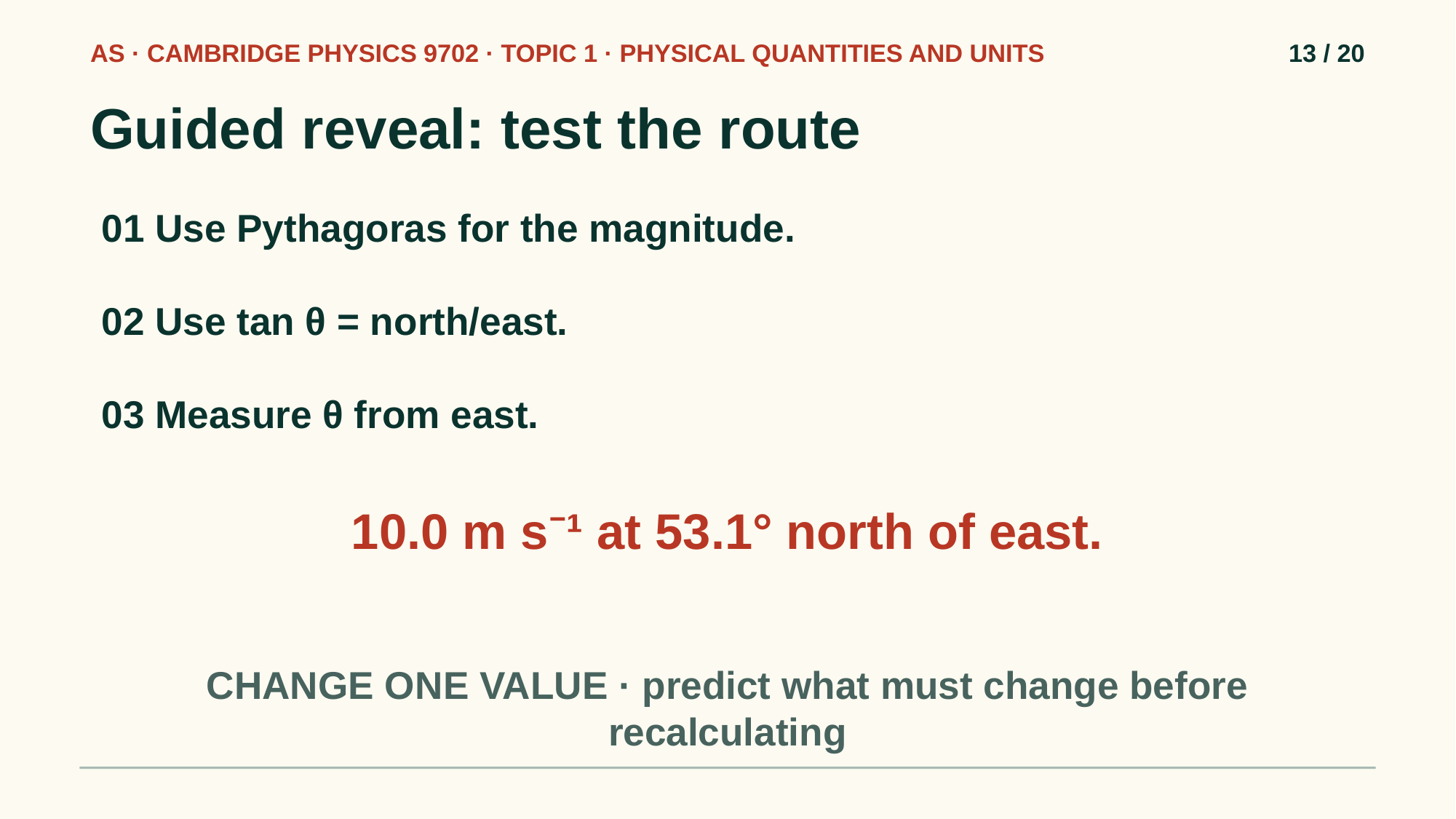

AS · CAMBRIDGE PHYSICS 9702 · TOPIC 1 · PHYSICAL QUANTITIES AND UNITS
13 / 20
Guided reveal: test the route
01 Use Pythagoras for the magnitude.
02 Use tan θ = north/east.
03 Measure θ from east.
10.0 m s⁻¹ at 53.1° north of east.
CHANGE ONE VALUE · predict what must change before recalculating